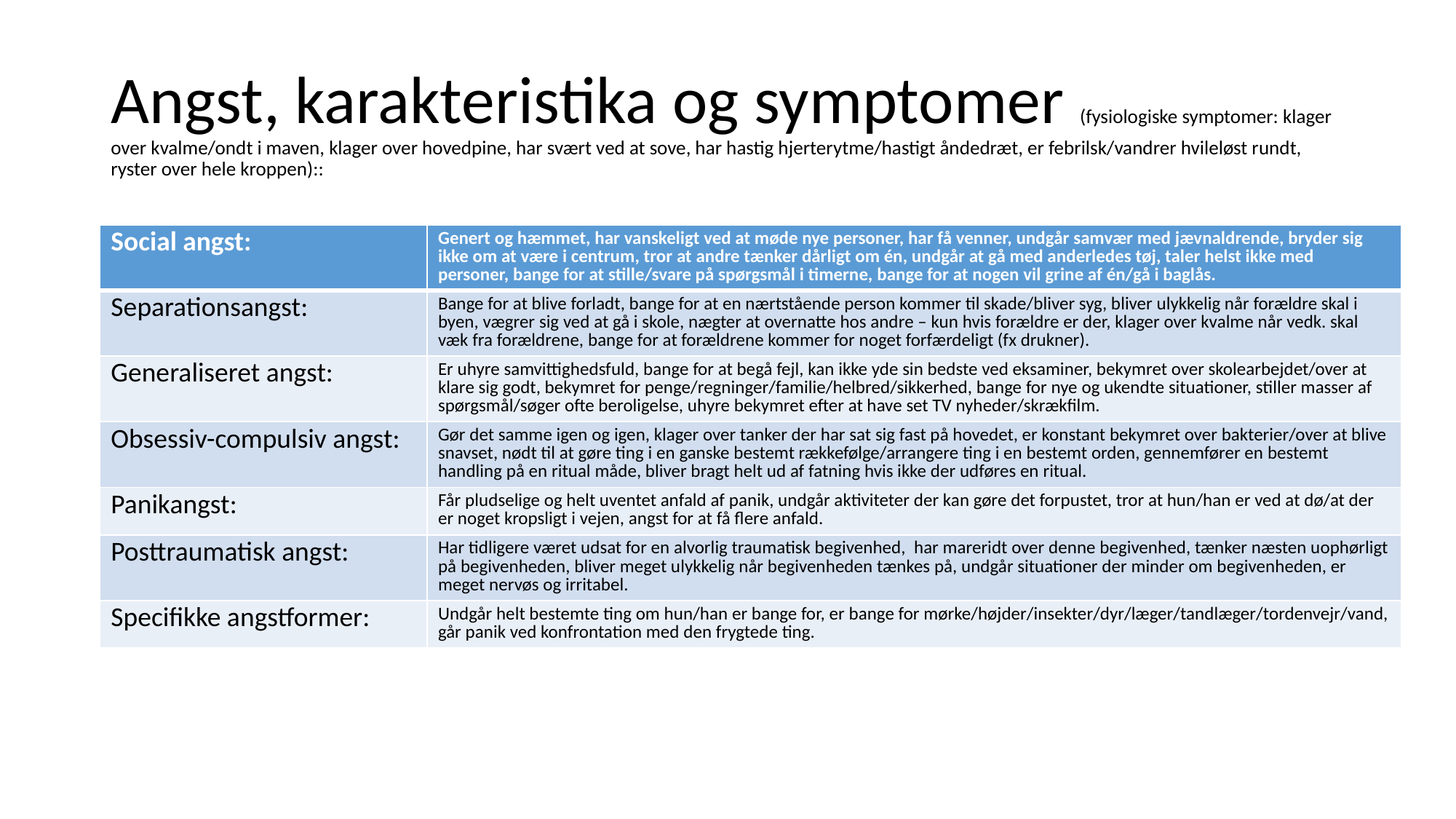

# Angst, karakteristika og symptomer (fysiologiske symptomer: klager over kvalme/ondt i maven, klager over hovedpine, har svært ved at sove, har hastig hjerterytme/hastigt åndedræt, er febrilsk/vandrer hvileløst rundt, ryster over hele kroppen)::
| Social angst: | Genert og hæmmet, har vanskeligt ved at møde nye personer, har få venner, undgår samvær med jævnaldrende, bryder sig ikke om at være i centrum, tror at andre tænker dårligt om én, undgår at gå med anderledes tøj, taler helst ikke med personer, bange for at stille/svare på spørgsmål i timerne, bange for at nogen vil grine af én/gå i baglås. |
| --- | --- |
| Separationsangst: | Bange for at blive forladt, bange for at en nærtstående person kommer til skade/bliver syg, bliver ulykkelig når forældre skal i byen, vægrer sig ved at gå i skole, nægter at overnatte hos andre – kun hvis forældre er der, klager over kvalme når vedk. skal væk fra forældrene, bange for at forældrene kommer for noget forfærdeligt (fx drukner). |
| Generaliseret angst: | Er uhyre samvittighedsfuld, bange for at begå fejl, kan ikke yde sin bedste ved eksaminer, bekymret over skolearbejdet/over at klare sig godt, bekymret for penge/regninger/familie/helbred/sikkerhed, bange for nye og ukendte situationer, stiller masser af spørgsmål/søger ofte beroligelse, uhyre bekymret efter at have set TV nyheder/skrækfilm. |
| Obsessiv-compulsiv angst: | Gør det samme igen og igen, klager over tanker der har sat sig fast på hovedet, er konstant bekymret over bakterier/over at blive snavset, nødt til at gøre ting i en ganske bestemt rækkefølge/arrangere ting i en bestemt orden, gennemfører en bestemt handling på en ritual måde, bliver bragt helt ud af fatning hvis ikke der udføres en ritual. |
| Panikangst: | Får pludselige og helt uventet anfald af panik, undgår aktiviteter der kan gøre det forpustet, tror at hun/han er ved at dø/at der er noget kropsligt i vejen, angst for at få flere anfald. |
| Posttraumatisk angst: | Har tidligere været udsat for en alvorlig traumatisk begivenhed, har mareridt over denne begivenhed, tænker næsten uophørligt på begivenheden, bliver meget ulykkelig når begivenheden tænkes på, undgår situationer der minder om begivenheden, er meget nervøs og irritabel. |
| Specifikke angstformer: | Undgår helt bestemte ting om hun/han er bange for, er bange for mørke/højder/insekter/dyr/læger/tandlæger/tordenvejr/vand, går panik ved konfrontation med den frygtede ting. |